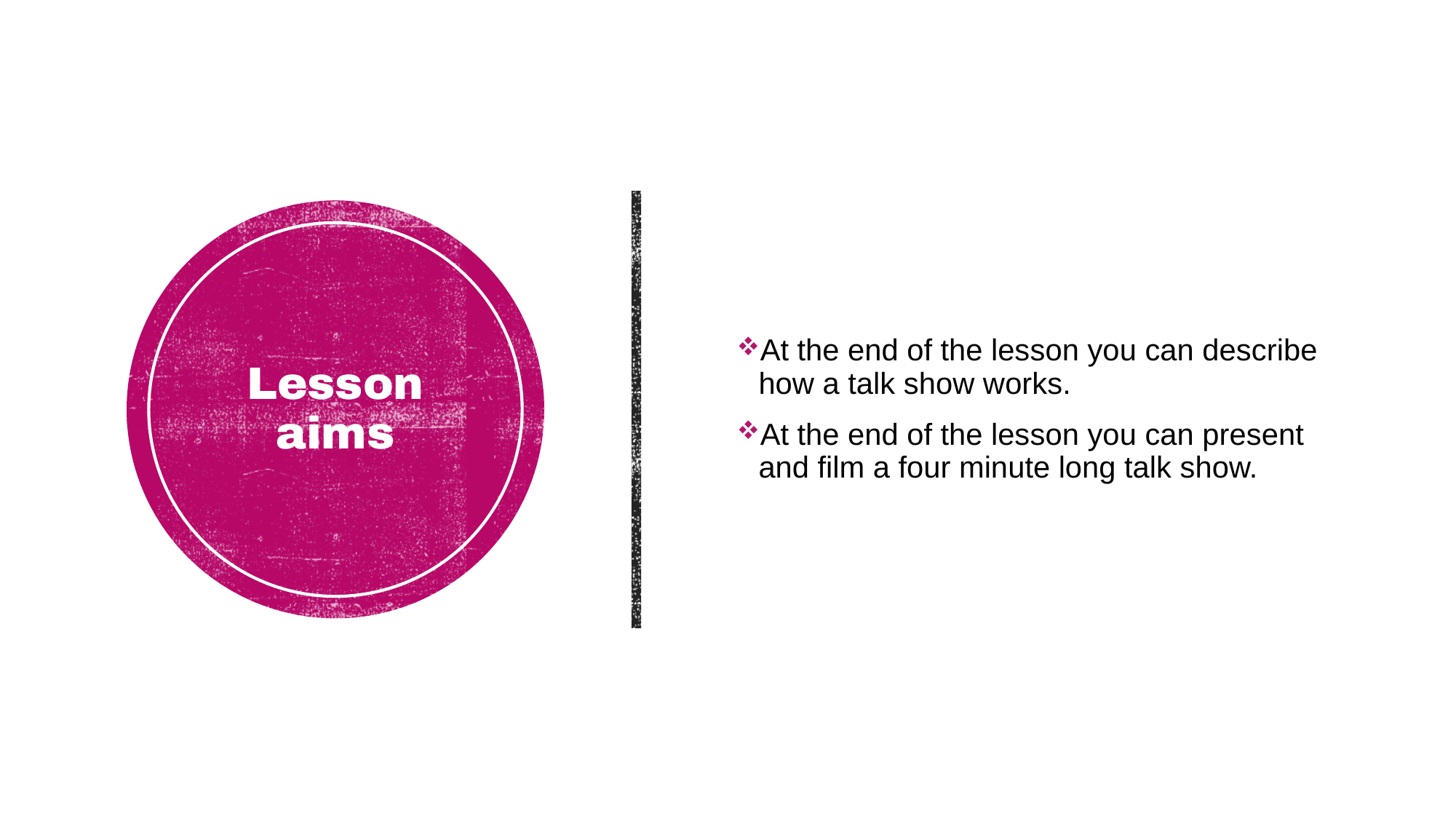

At the end of the lesson you can describe how a talk show works.
At the end of the lesson you can present and film a four minute long talk show.

# Lesson aims